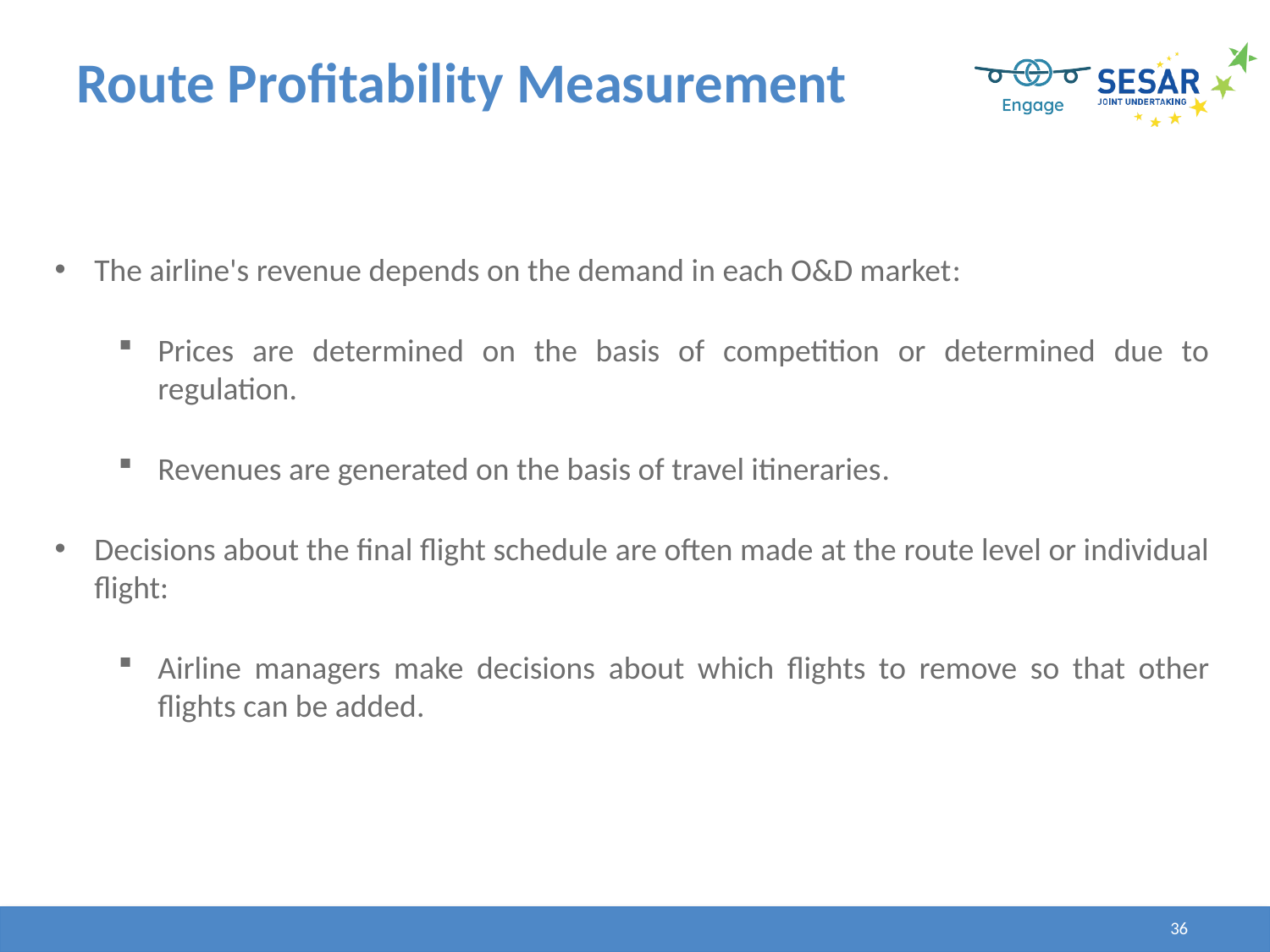

# Route Profitability Measurement
The airline's revenue depends on the demand in each O&D market:
Prices are determined on the basis of competition or determined due to regulation.
Revenues are generated on the basis of travel itineraries.
Decisions about the final flight schedule are often made at the route level or individual flight:
Airline managers make decisions about which flights to remove so that other flights can be added.
36